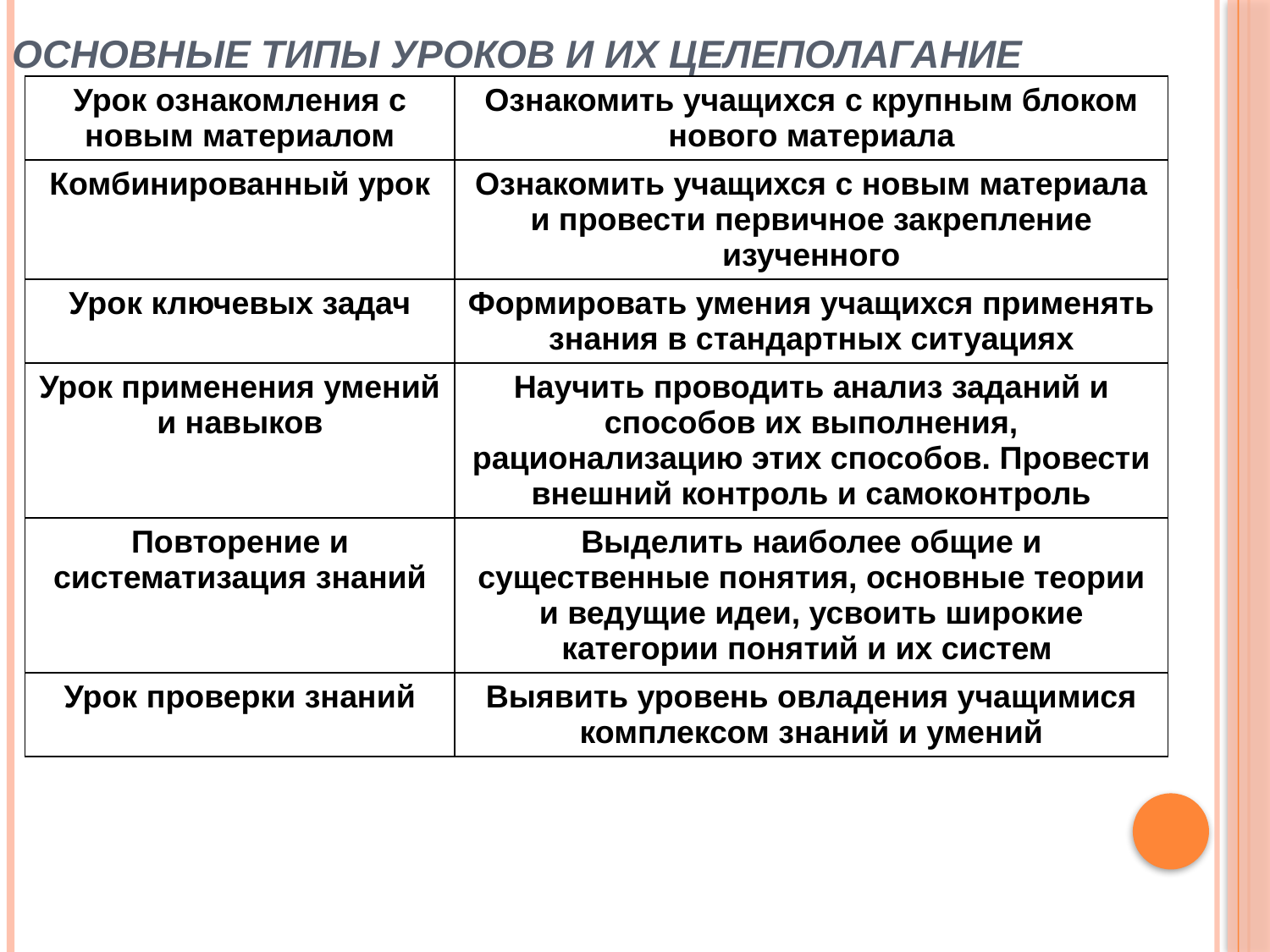

# Основные типы уроков и их целеполагание
| Урок ознакомления с новым материалом | Ознакомить учащихся с крупным блоком нового материала |
| --- | --- |
| Комбинированный урок | Ознакомить учащихся с новым материала и провести первичное закрепление изученного |
| Урок ключевых задач | Формировать умения учащихся применять знания в стандартных ситуациях |
| Урок применения умений и навыков | Научить проводить анализ заданий и способов их выполнения, рационализацию этих способов. Провести внешний контроль и самоконтроль |
| Повторение и систематизация знаний | Выделить наиболее общие и существенные понятия, основные теории и ведущие идеи, усвоить широкие категории понятий и их систем |
| Урок проверки знаний | Выявить уровень овладения учащимися комплексом знаний и умений |